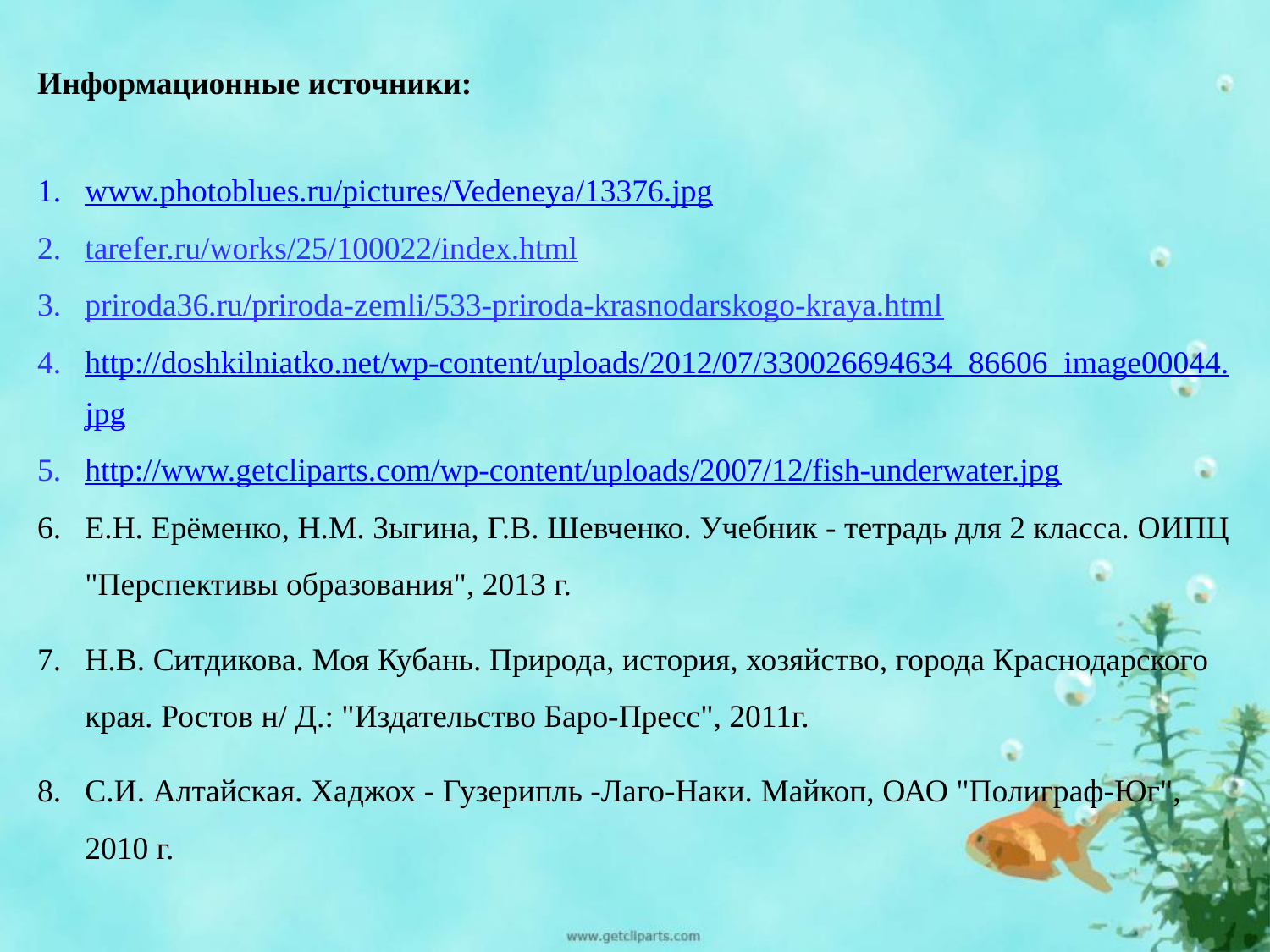

Информационные источники:

www.photoblues.ru/pictures/Vedeneya/13376.jpg
tarefer.ru/works/25/100022/index.html
priroda36.ru/priroda-zemli/533-priroda-krasnodarskogo-kraya.html
http://doshkilniatko.net/wp-content/uploads/2012/07/330026694634_86606_image00044.jpg
http://www.getcliparts.com/wp-content/uploads/2007/12/fish-underwater.jpg
Е.Н. Ерёменко, Н.М. Зыгина, Г.В. Шевченко. Учебник - тетрадь для 2 класса. ОИПЦ "Перспективы образования", 2013 г.
Н.В. Ситдикова. Моя Кубань. Природа, история, хозяйство, города Краснодарского края. Ростов н/ Д.: "Издательство Баро-Пресс", 2011г.
С.И. Алтайская. Хаджох - Гузерипль -Лаго-Наки. Майкоп, ОАО "Полиграф-Юг", 2010 г.